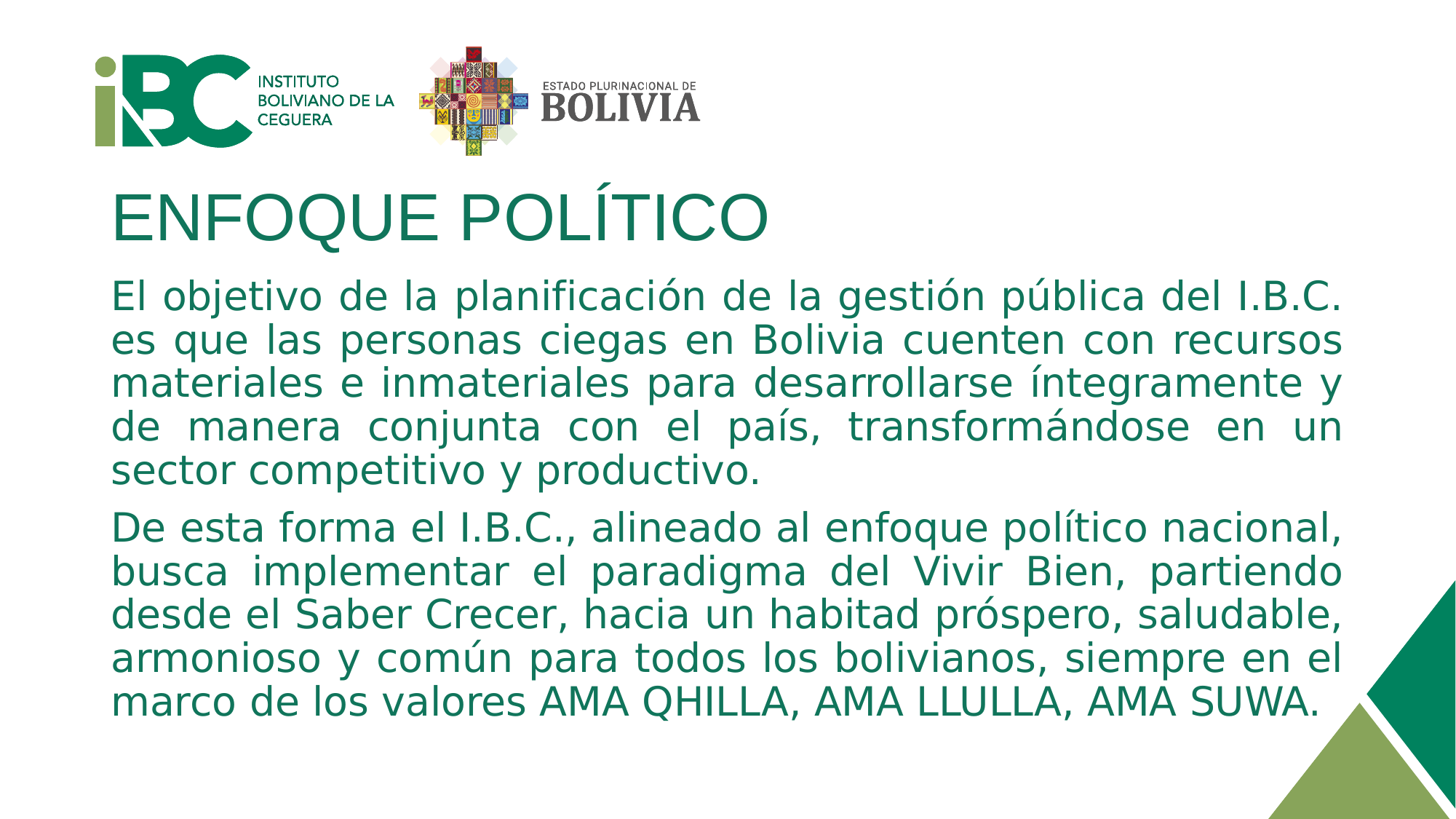

# ENFOQUE POLÍTICO
El objetivo de la planificación de la gestión pública del I.B.C. es que las personas ciegas en Bolivia cuenten con recursos materiales e inmateriales para desarrollarse íntegramente y de manera conjunta con el país, transformándose en un sector competitivo y productivo.
De esta forma el I.B.C., alineado al enfoque político nacional, busca implementar el paradigma del Vivir Bien, partiendo desde el Saber Crecer, hacia un habitad próspero, saludable, armonioso y común para todos los bolivianos, siempre en el marco de los valores AMA QHILLA, AMA LLULLA, AMA SUWA.